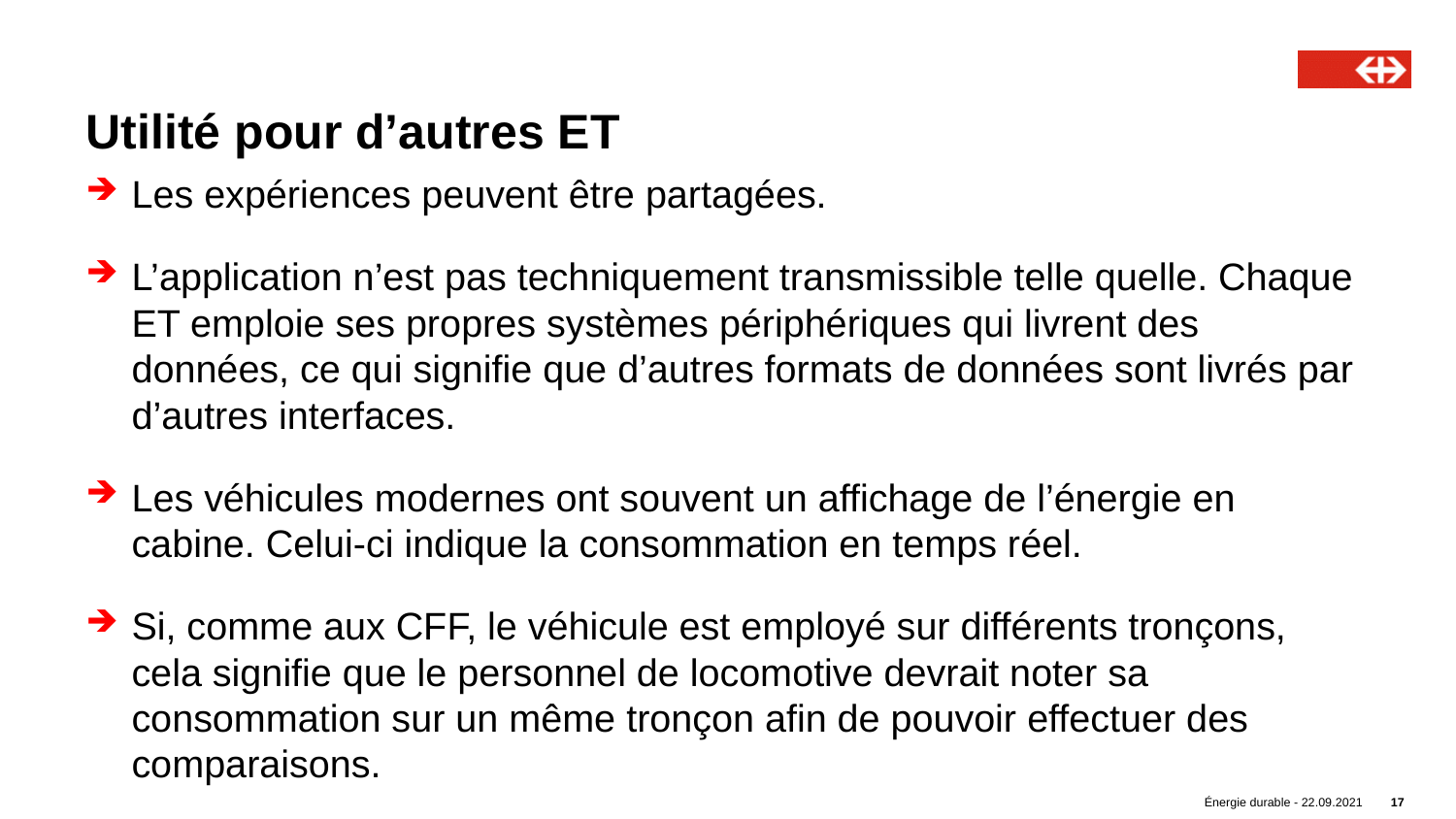

# Utilité pour d’autres ET
Les expériences peuvent être partagées.
L’application n’est pas techniquement transmissible telle quelle. Chaque ET emploie ses propres systèmes périphériques qui livrent des données, ce qui signifie que d’autres formats de données sont livrés par d’autres interfaces.
Les véhicules modernes ont souvent un affichage de l’énergie en cabine. Celui-ci indique la consommation en temps réel.
Si, comme aux CFF, le véhicule est employé sur différents tronçons, cela signifie que le personnel de locomotive devrait noter sa consommation sur un même tronçon afin de pouvoir effectuer des comparaisons.

Énergie durable - 22.09.2021
17